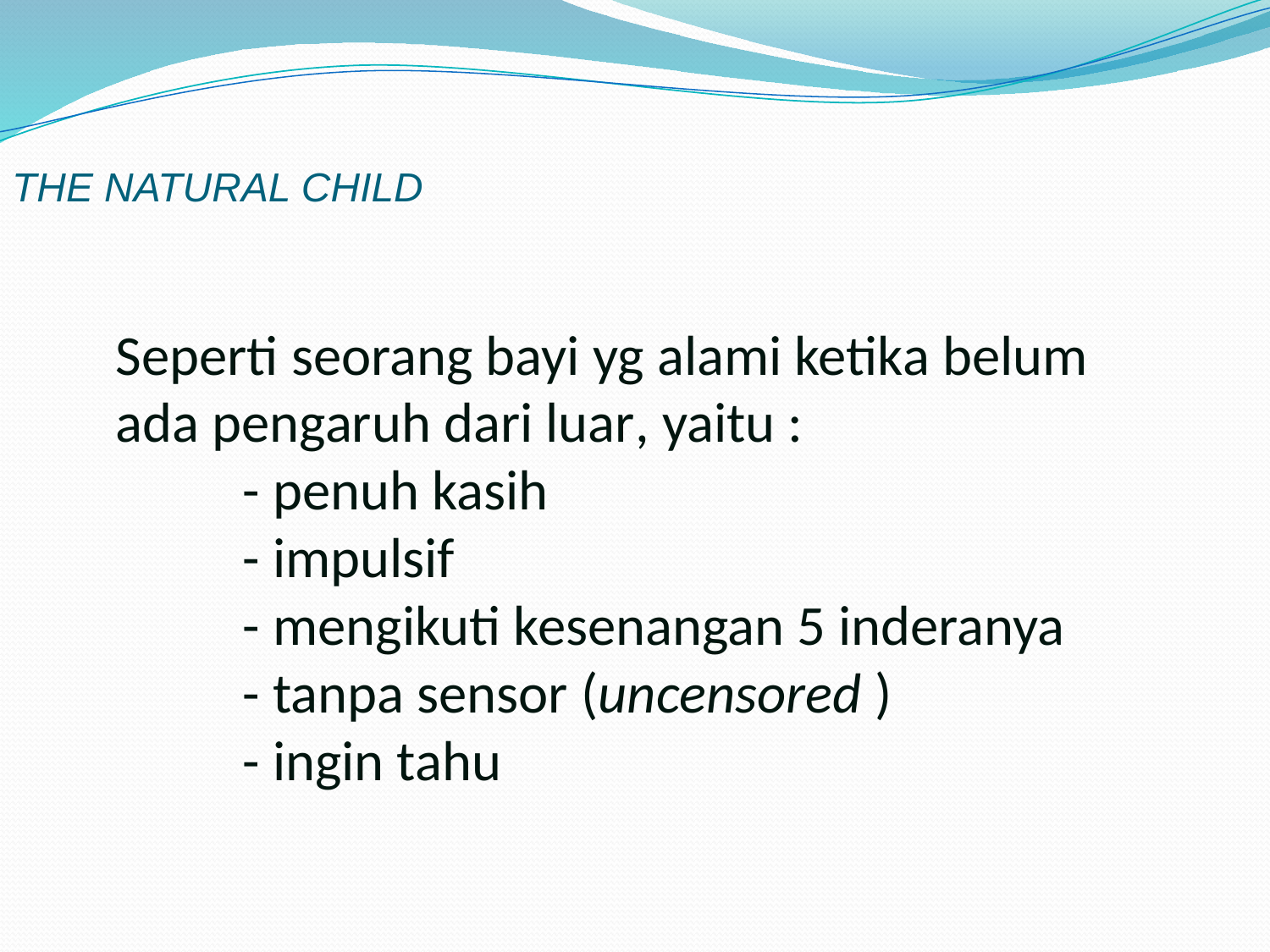

# THE NATURAL CHILD
Seperti seorang bayi yg alami ketika belum ada pengaruh dari luar, yaitu :
	- penuh kasih
    	- impulsif
    	- mengikuti kesenangan 5 inderanya
    	- tanpa sensor (uncensored )
    	- ingin tahu